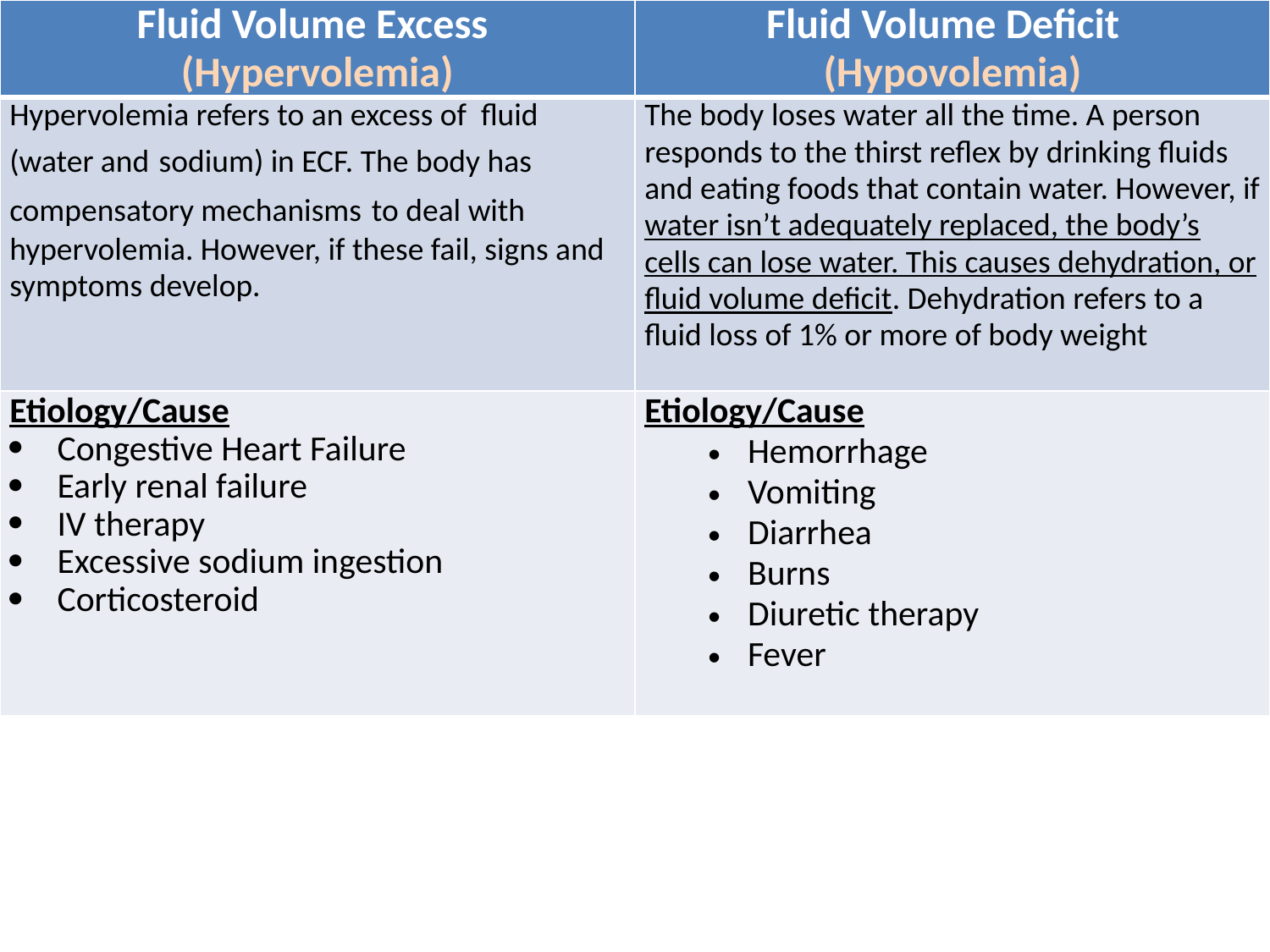

| Fluid Volume Excess (Hypervolemia) | Fluid Volume Deficit (Hypovolemia) |
| --- | --- |
| Hypervolemia refers to an excess of fluid (water and sodium) in ECF. The body has compensatory mechanisms to deal with hypervolemia. However, if these fail, signs and symptoms develop. | The body loses water all the time. A person responds to the thirst reflex by drinking fluids and eating foods that contain water. However, if water isn’t adequately replaced, the body’s cells can lose water. This causes dehydration, or fluid volume deficit. Dehydration refers to a fluid loss of 1% or more of body weight |
| Etiology/Cause Congestive Heart Failure Early renal failure IV therapy Excessive sodium ingestion Corticosteroid | Etiology/Cause Hemorrhage Vomiting Diarrhea Burns Diuretic therapy Fever |
#